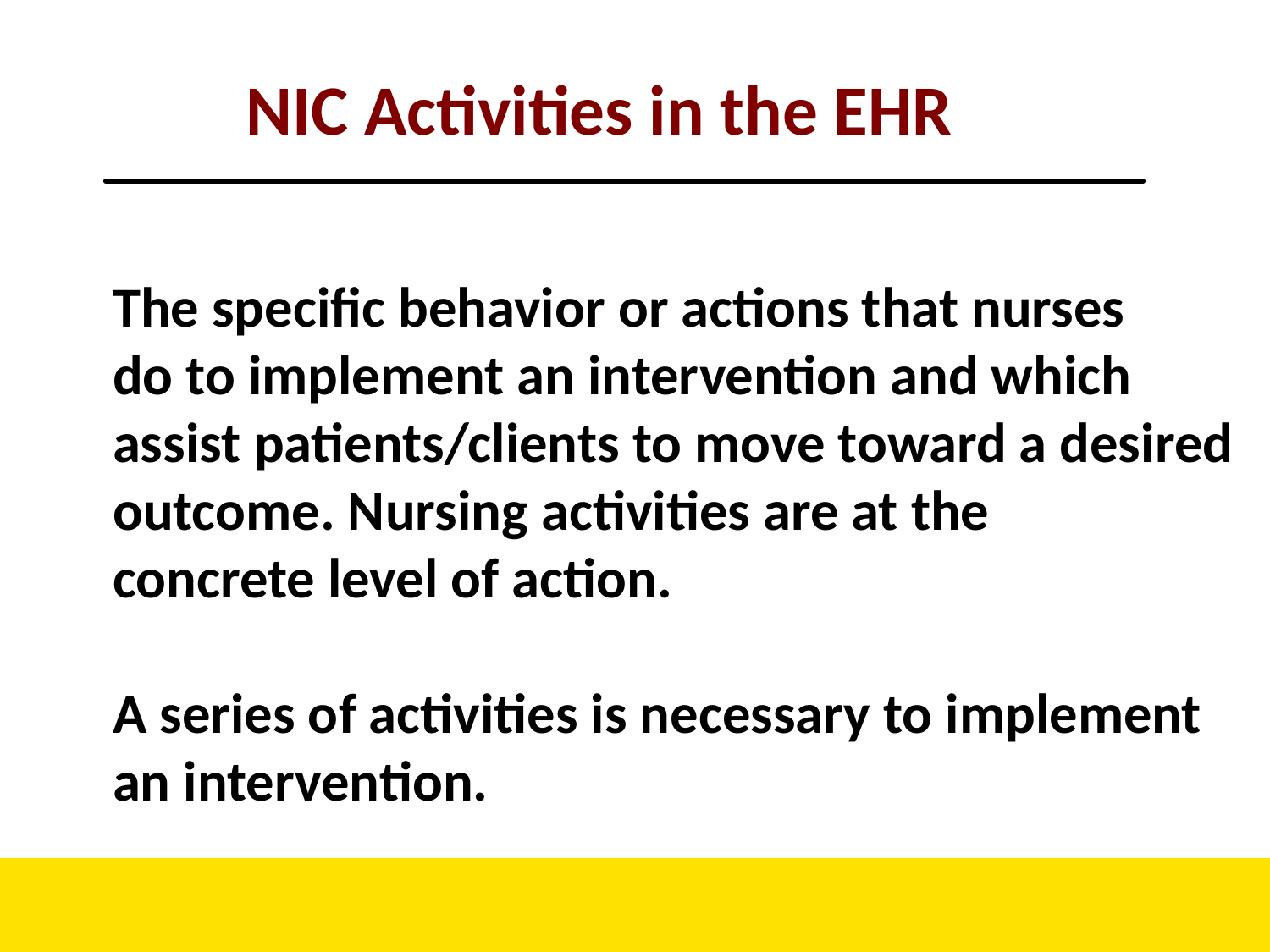

NIC Activities in the EHR
The specific behavior or actions that nurses
do to implement an intervention and which
assist patients/clients to move toward a desired
outcome. Nursing activities are at the
concrete level of action.

A series of activities is necessary to implement
an intervention.